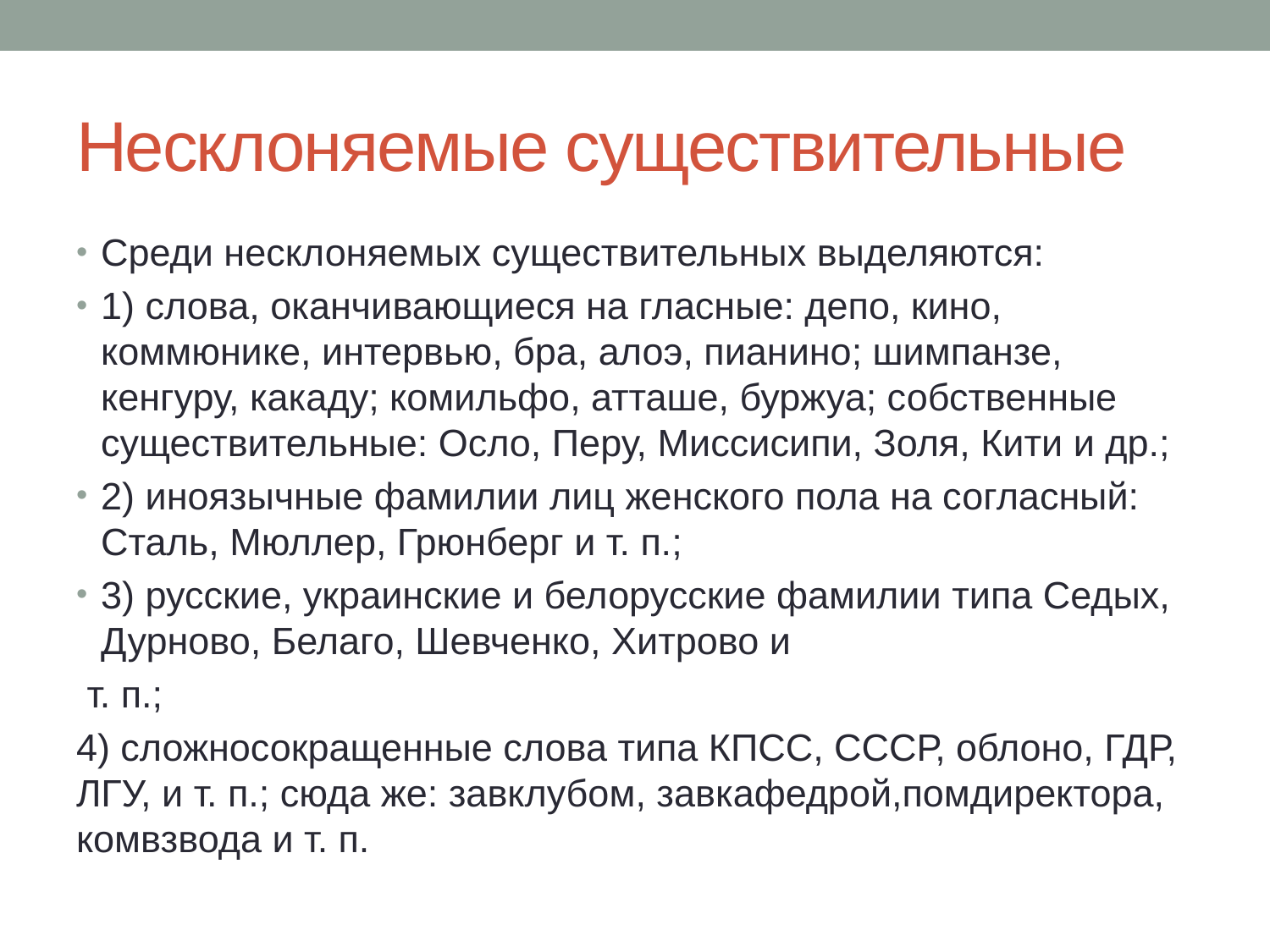

# Несклоняемые существительные
Среди несклоняемых существительных выделяются:
1) слова, оканчивающиеся на гласные: депо, кино, коммюнике, интервью, бра, алоэ, пианино; шимпанзе, кенгуру, какаду; комильфо, атташе, буржуа; собственные существительные: Осло, Перу, Миссисипи, Золя, Кити и др.;
2) иноязычные фамилии лиц женского пола на согласный: Сталь, Мюллер, Грюнберг и т. п.;
3) русские, украинские и белорусские фамилии типа Седых, Дурново, Белаго, Шевченко, Хитрово и
 т. п.;
4) сложносокращенные слова типа КПСС, СССР, облоно, ГДР, ЛГУ, и т. п.; сюда же: завклубом, завкафедрой,помдиректора, комвзвода и т. п.